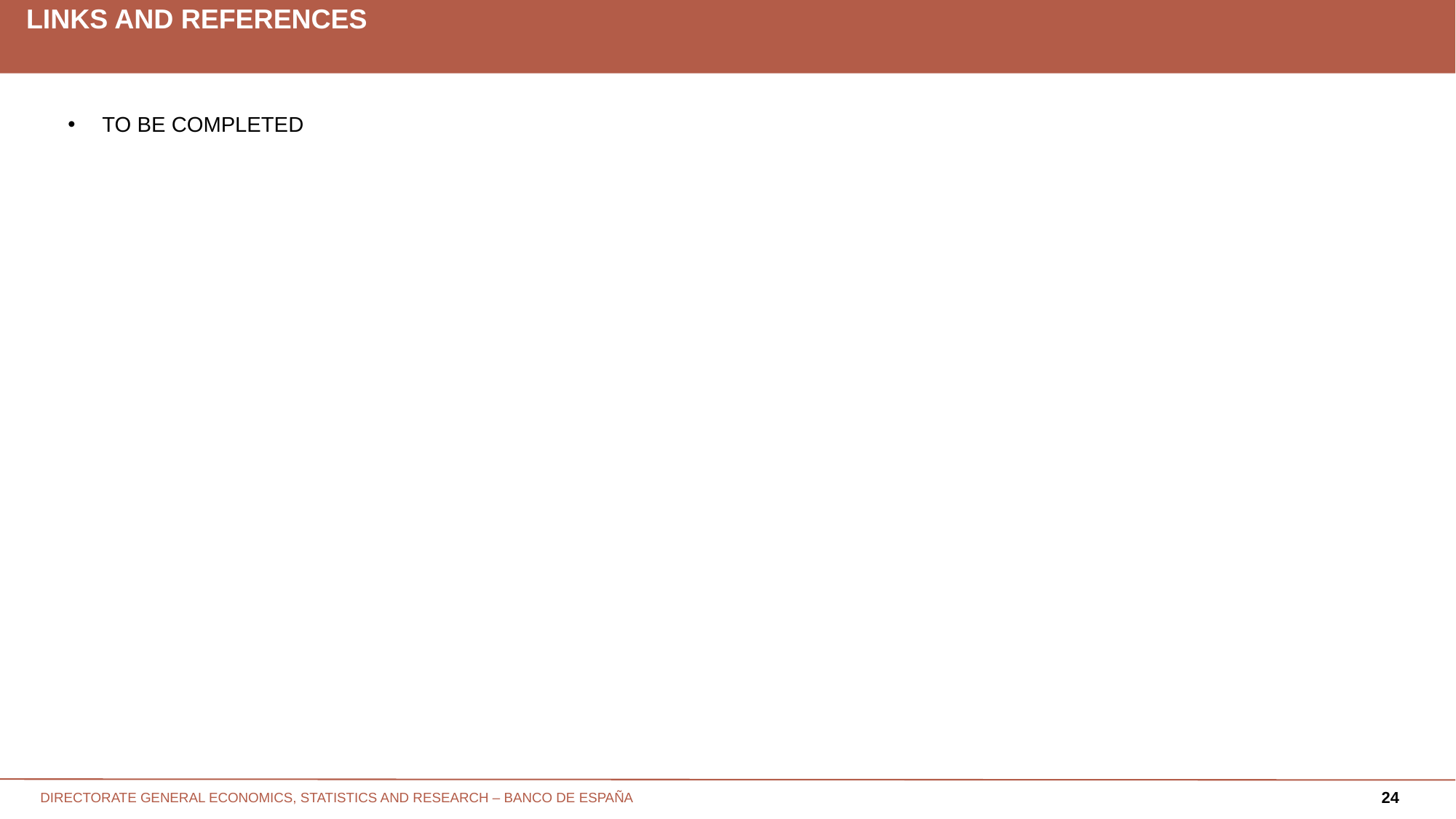

# LINks and references
TO BE COMPLETED
24